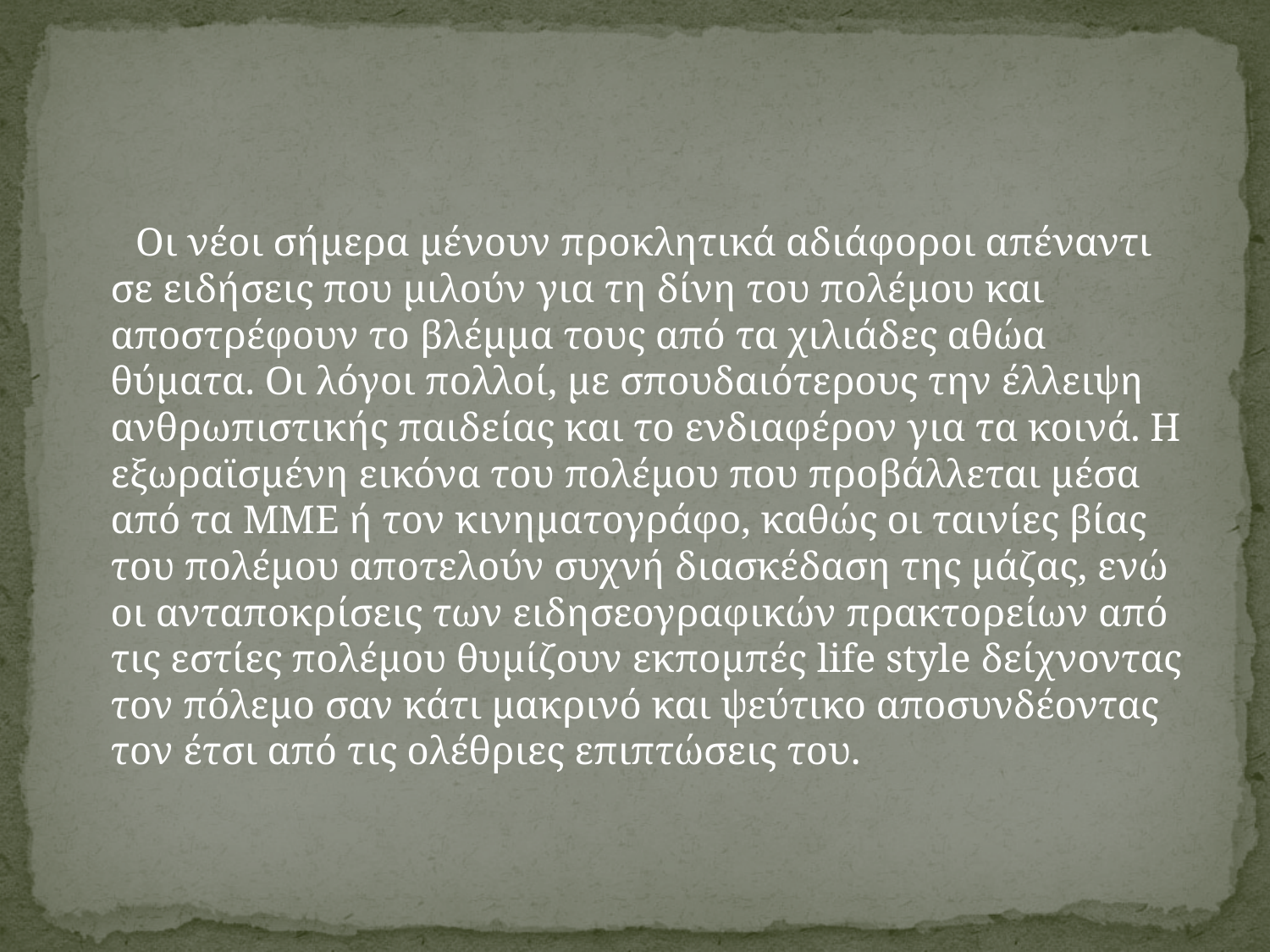

#
      Οι νέοι σήμερα μένουν προκλητικά αδιάφοροι απέναντι σε ειδήσεις που μιλούν για τη δίνη του πολέμου και αποστρέφουν το βλέμμα τους από τα χιλιάδες αθώα θύματα. Οι λόγοι πολλοί, με σπουδαιότερους την έλλειψη ανθρωπιστικής παιδείας και το ενδιαφέρον για τα κοινά. Η εξωραϊσμένη εικόνα του πολέμου που προβάλλεται μέσα από τα ΜΜΕ ή τον κινηματογράφο, καθώς οι ταινίες βίας του πολέμου αποτελούν συχνή διασκέδαση της μάζας, ενώ οι ανταποκρίσεις των ειδησεογραφικών πρακτορείων από τις εστίες πολέμου θυμίζουν εκπομπές life style δείχνοντας τον πόλεμο σαν κάτι μακρινό και ψεύτικο αποσυνδέοντας τον έτσι από τις ολέθριες επιπτώσεις του.